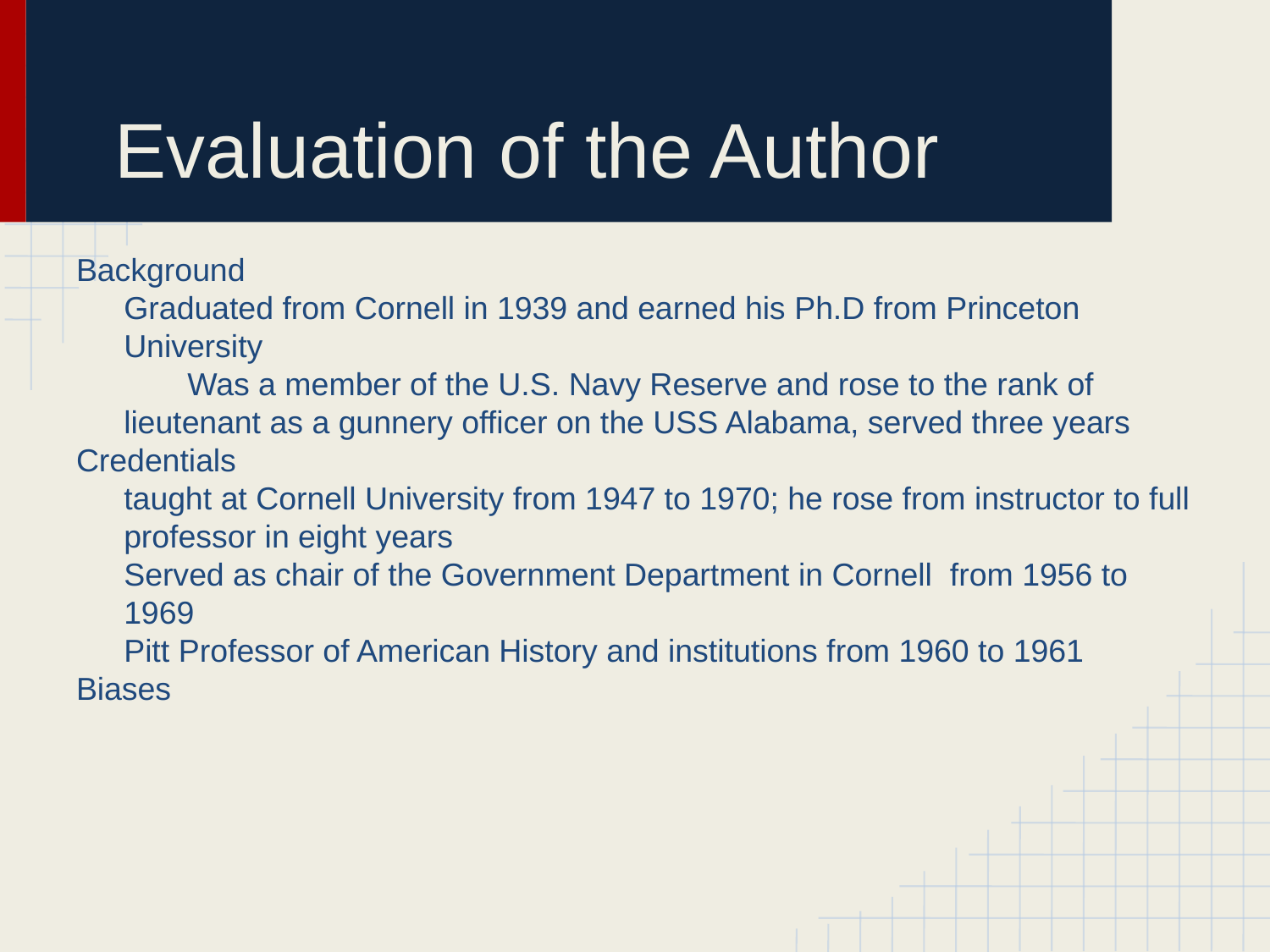

# Evaluation of the Author
Background
	Graduated from Cornell in 1939 and earned his Ph.D from Princeton University
Was a member of the U.S. Navy Reserve and rose to the rank of lieutenant as a gunnery officer on the USS Alabama, served three years
Credentials
	taught at Cornell University from 1947 to 1970; he rose from instructor to full professor in eight years
	Served as chair of the Government Department in Cornell  from 1956 to 1969
	Pitt Professor of American History and institutions from 1960 to 1961
Biases